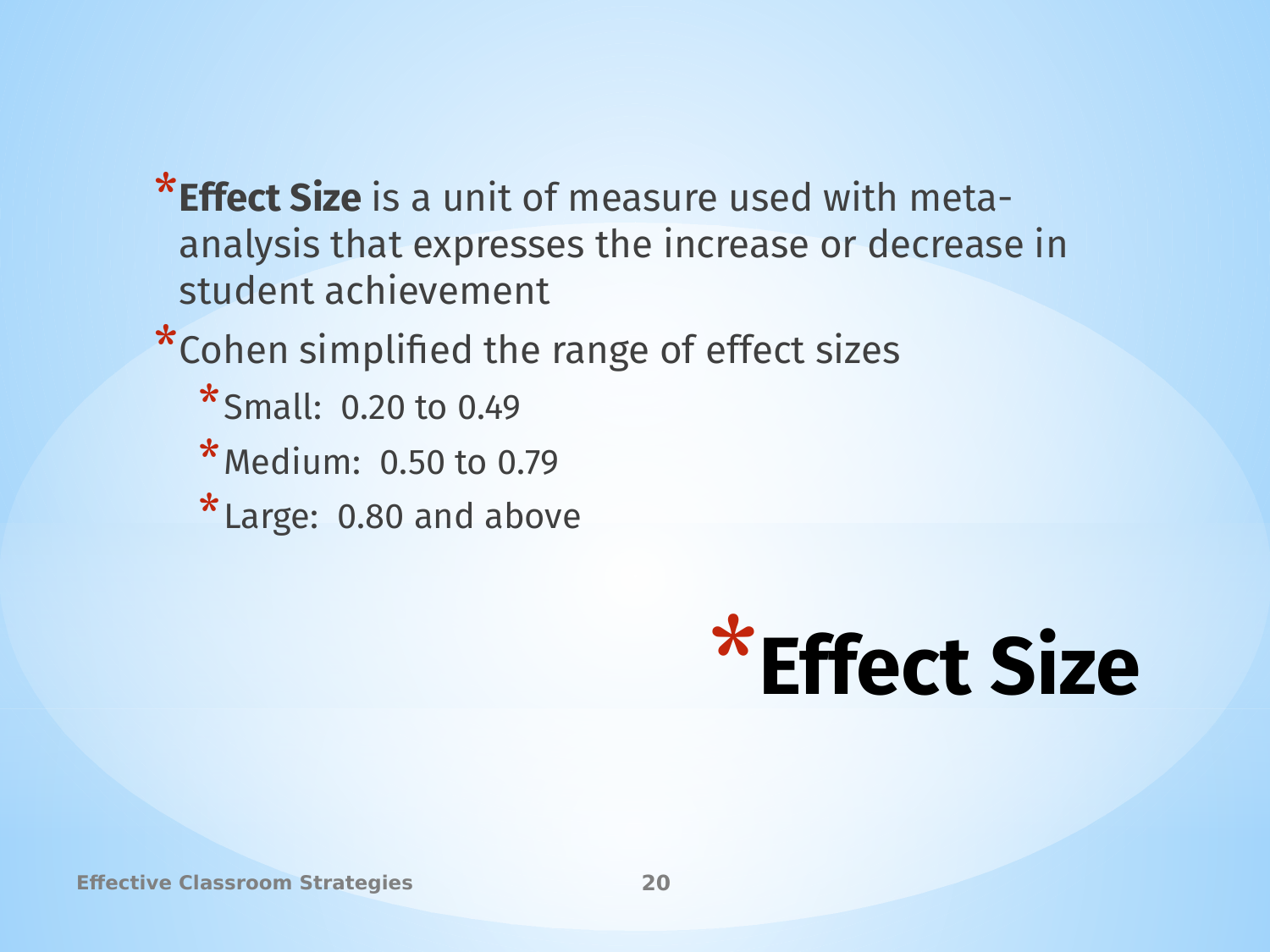

Effect Size is a unit of measure used with meta-analysis that expresses the increase or decrease in student achievement
Cohen simplified the range of effect sizes
Small:  0.20 to 0.49
Medium:  0.50 to 0.79
Large:  0.80 and above
# Effect Size
Effective Classroom Strategies
20